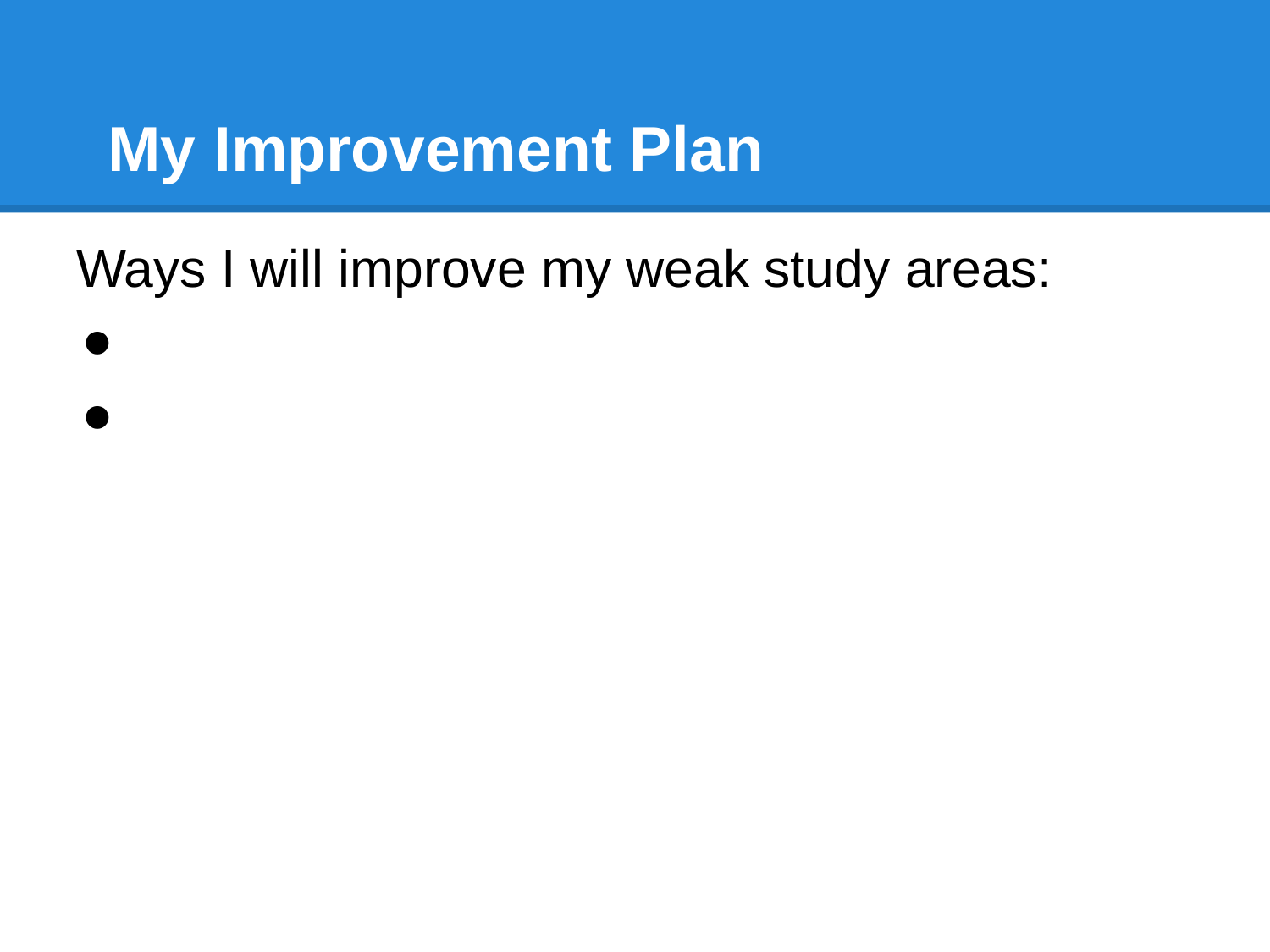

# My Improvement Plan
Ways I will improve my weak study areas: